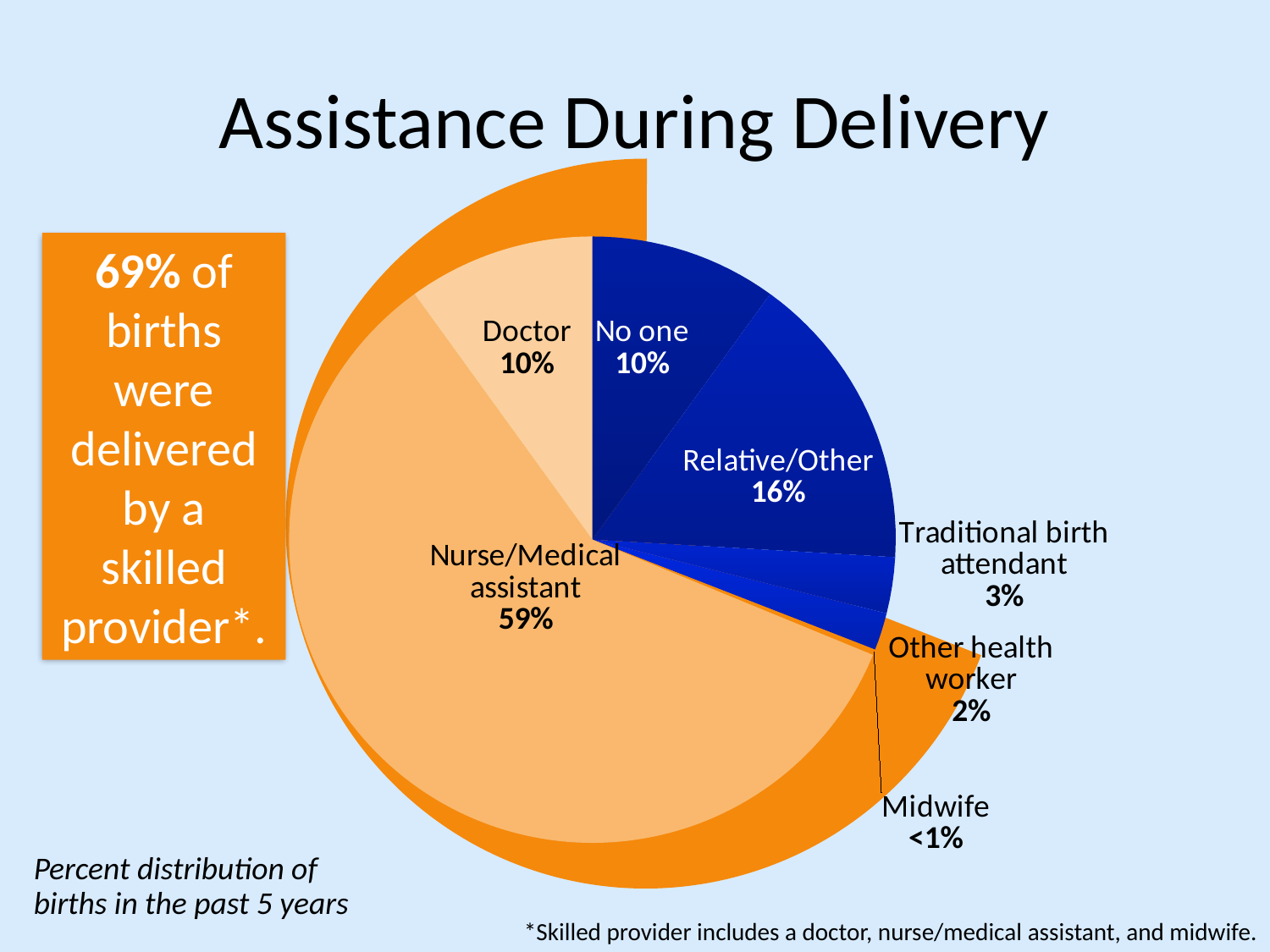

# Assistance During Delivery

### Chart

| Category | Column1 |
|---|---|
| No one | 10.0 |
| Relative/Other | 16.0 |
| Traditional birth attendant | 3.0 |
| Other health worker | 2.0 |
| Midwife | 0.3000000000000003 |
| Nurse/Medical assistant | 59.0 |
| Doctor | 10.0 |
69% of births were delivered by a skilled provider*.
Percent distribution of births in the past 5 years
*Skilled provider includes a doctor, nurse/medical assistant, and midwife.